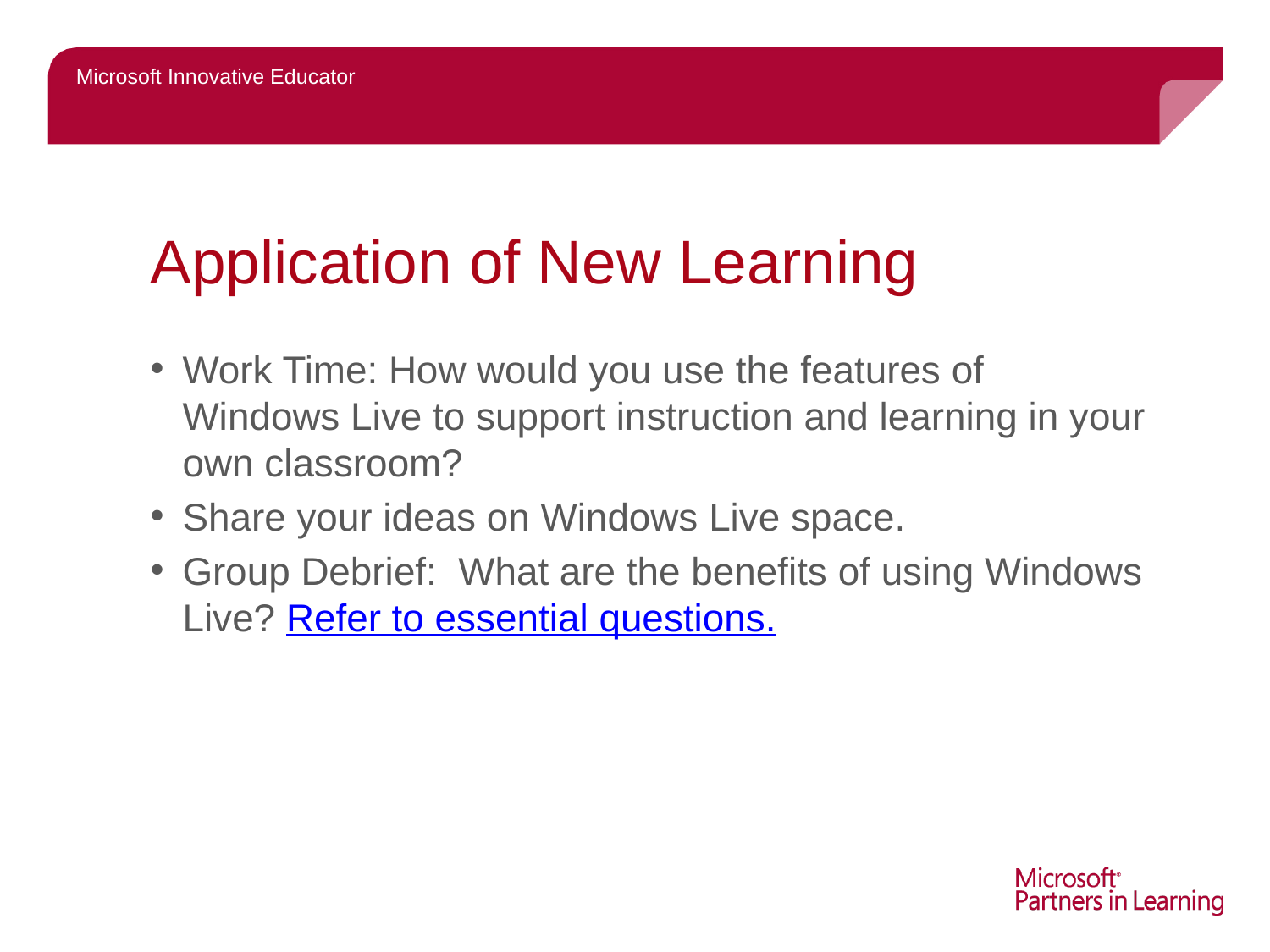

# Application of New Learning
Work Time: How would you use the features of Windows Live to support instruction and learning in your own classroom?
Share your ideas on Windows Live space.
Group Debrief:  What are the benefits of using Windows Live? Refer to essential questions.